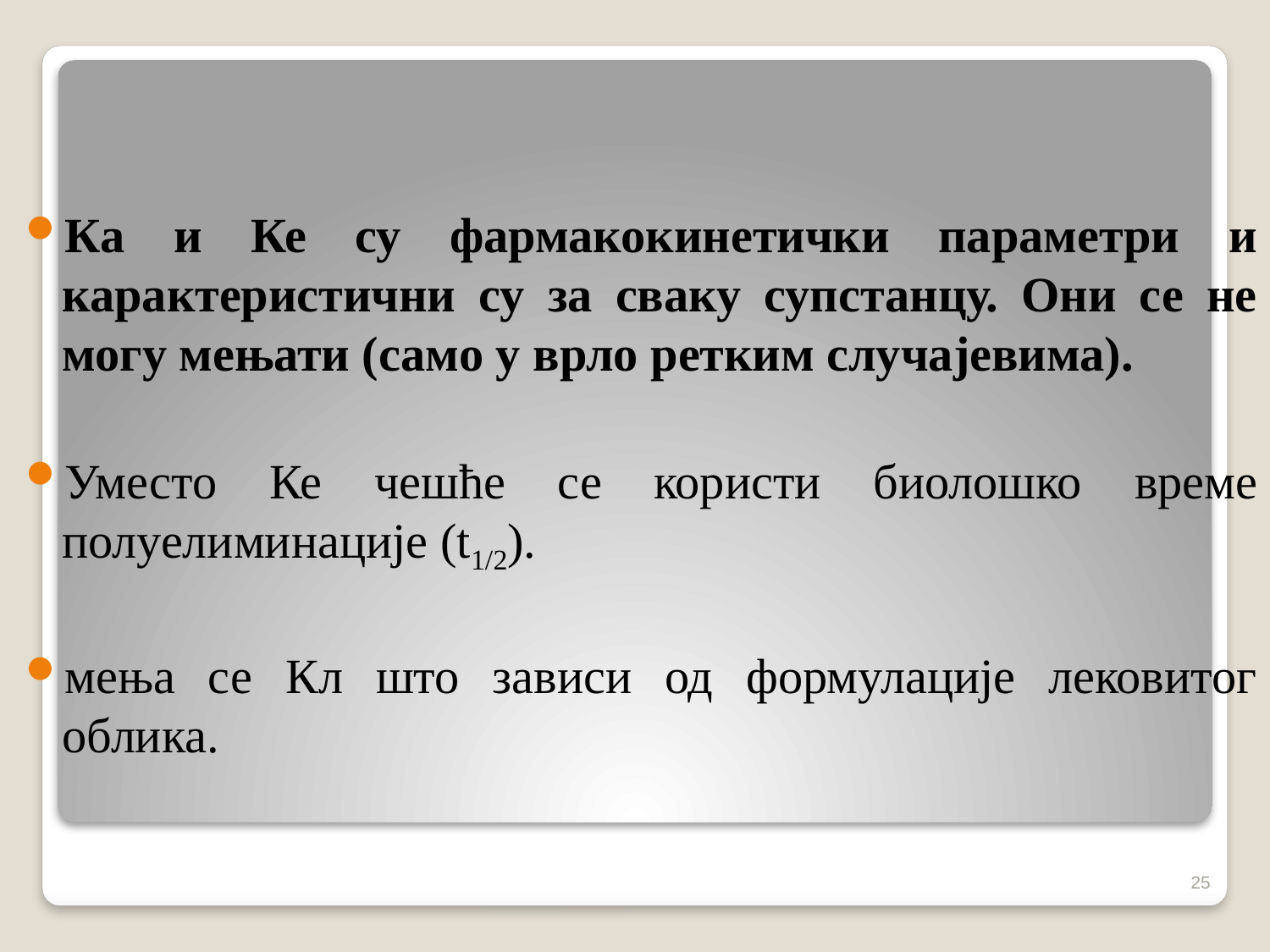

Ка и Ке су фармакокинетички параметри и карактеристични су за сваку супстанцу. Они се не могу мењати (само у врло ретким случајевима).

Уместо Ке чешће се користи биолошко време полуелиминације (t1/2).

мења се Кл што зависи од формулације лековитог облика.

25